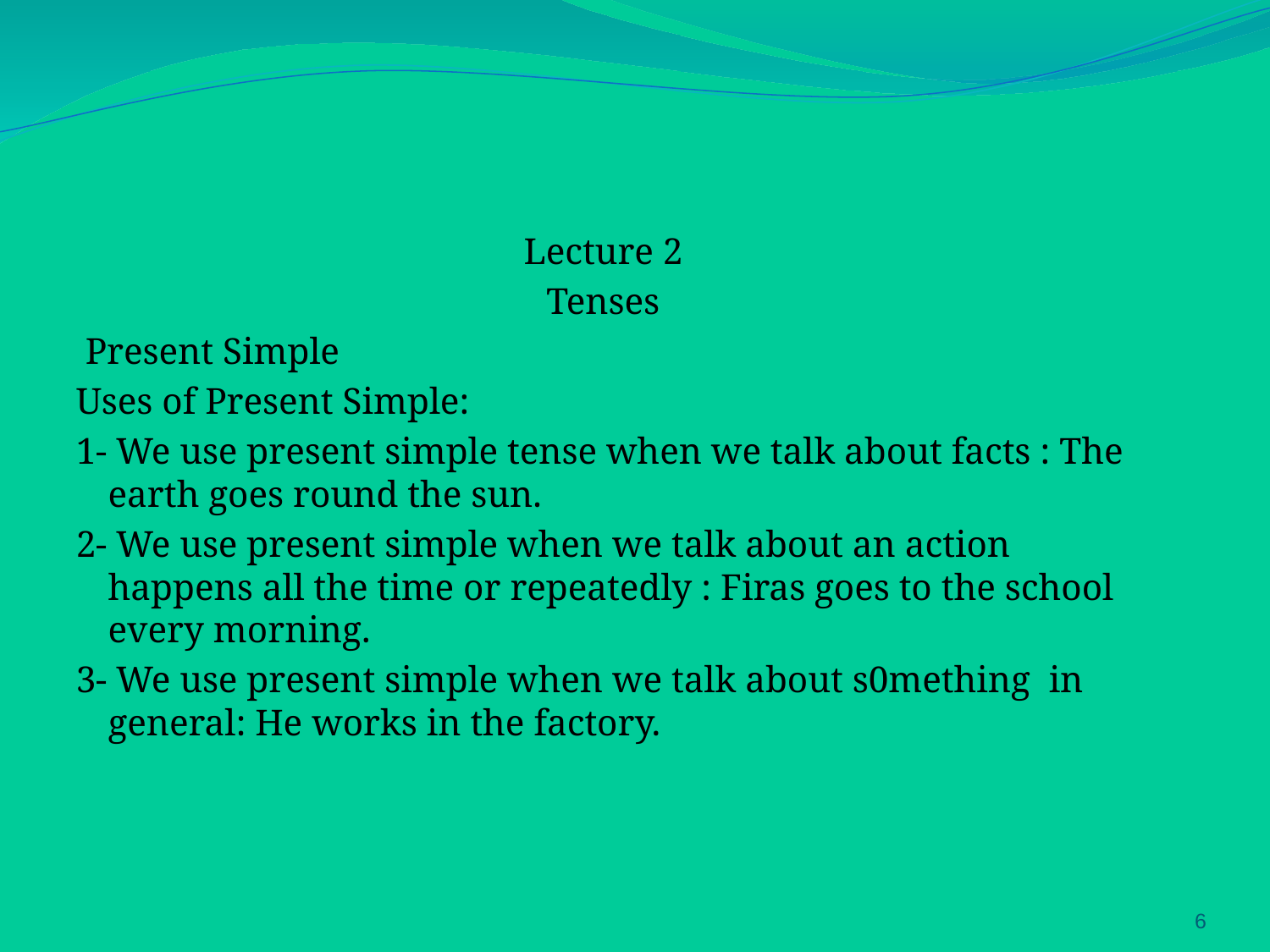

#
Lecture 2
 Tenses
 Present Simple
Uses of Present Simple:
1- We use present simple tense when we talk about facts : The earth goes round the sun.
2- We use present simple when we talk about an action happens all the time or repeatedly : Firas goes to the school every morning.
3- We use present simple when we talk about s0mething  in general: He works in the factory.

6